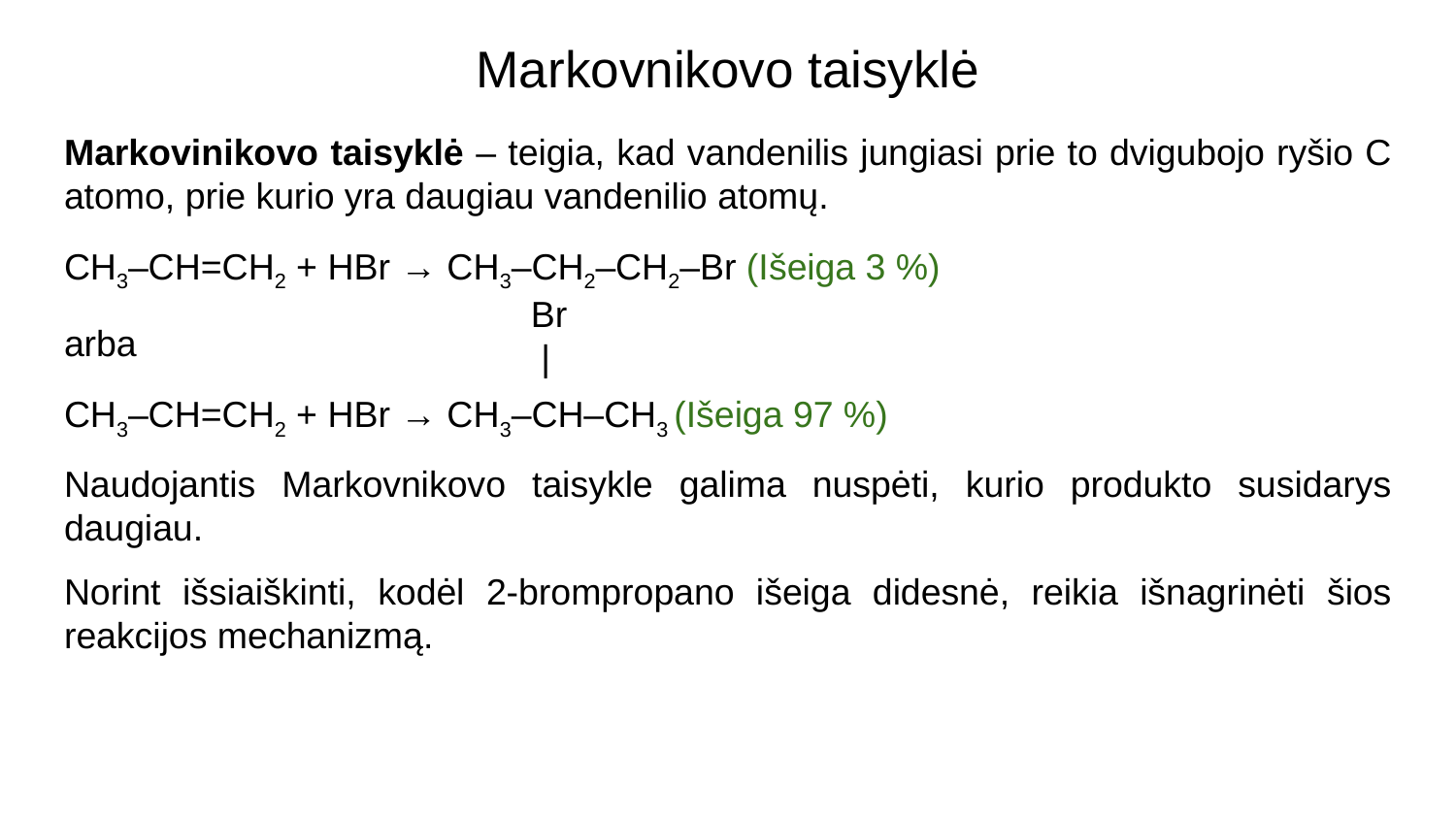

# Markovnikovo taisyklė
Markovinikovo taisyklė – teigia, kad vandenilis jungiasi prie to dvigubojo ryšio C atomo, prie kurio yra daugiau vandenilio atomų.
CH3–CH=CH2 + HBr → CH3–CH2–CH2–Br (Išeiga 3 %)
arba
CH3–CH=CH2 + HBr → CH3–CH–CH3 (Išeiga 97 %)
Naudojantis Markovnikovo taisykle galima nuspėti, kurio produkto susidarys daugiau.
Norint išsiaiškinti, kodėl 2-brompropano išeiga didesnė, reikia išnagrinėti šios reakcijos mechanizmą.
Br
 |